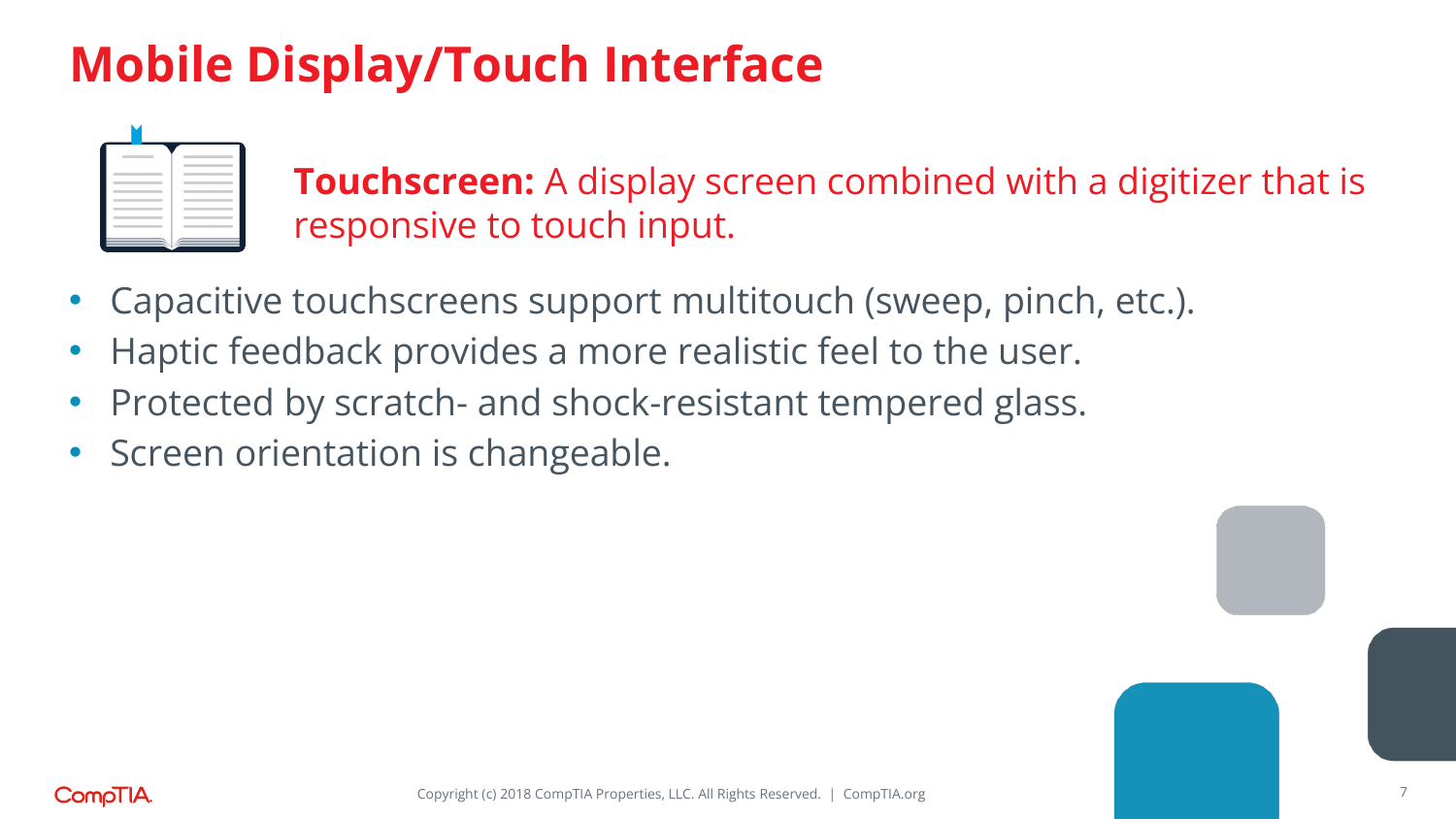

# Mobile Display/Touch Interface
Touchscreen: A display screen combined with a digitizer that is responsive to touch input.
Capacitive touchscreens support multitouch (sweep, pinch, etc.).
Haptic feedback provides a more realistic feel to the user.
Protected by scratch- and shock-resistant tempered glass.
Screen orientation is changeable.
7